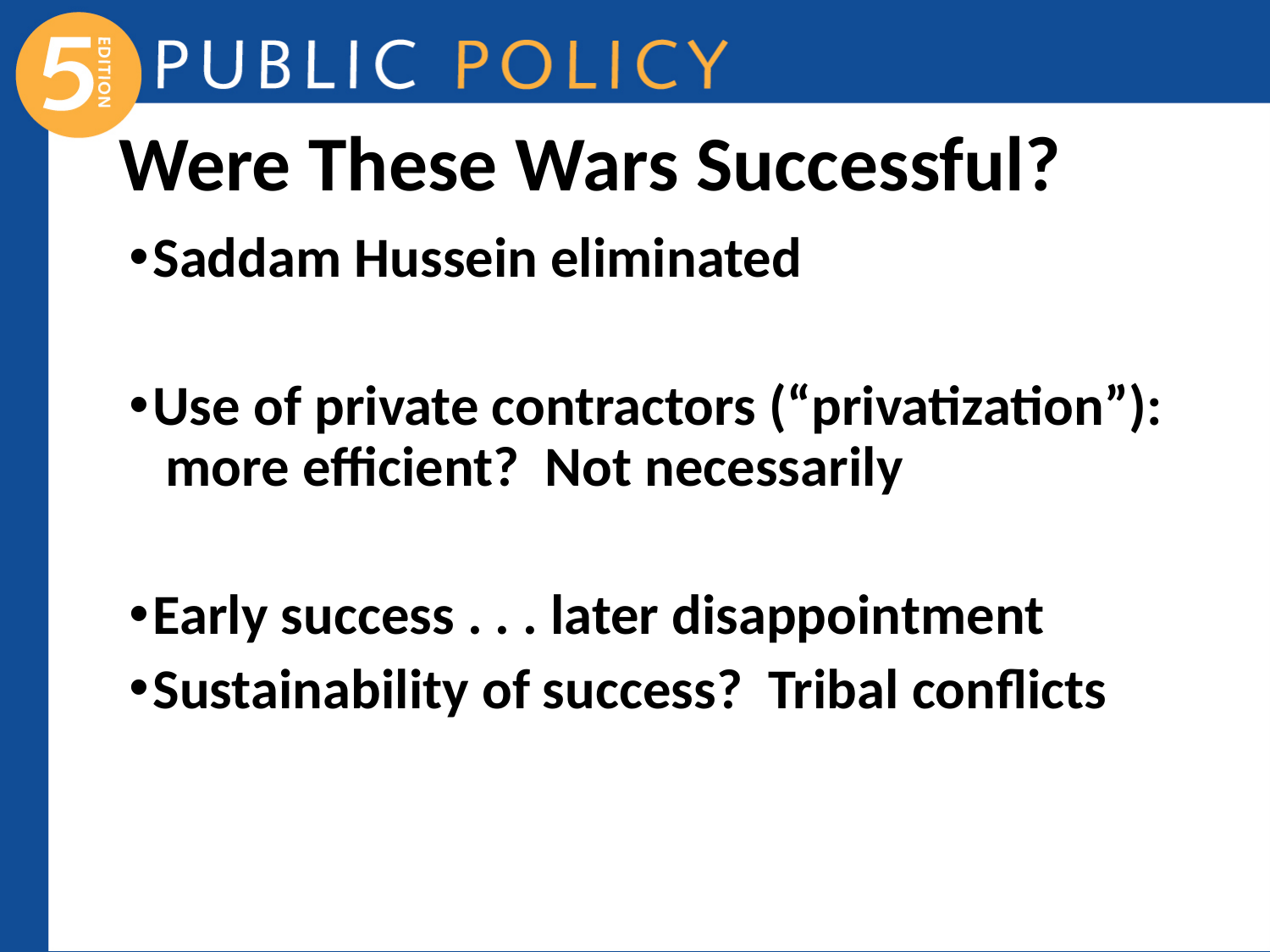

# Were These Wars Successful?
Saddam Hussein eliminated

Use of private contractors (“privatization”):  more efficient?  Not necessarily

Early success . . . later disappointment
Sustainability of success?  Tribal conflicts